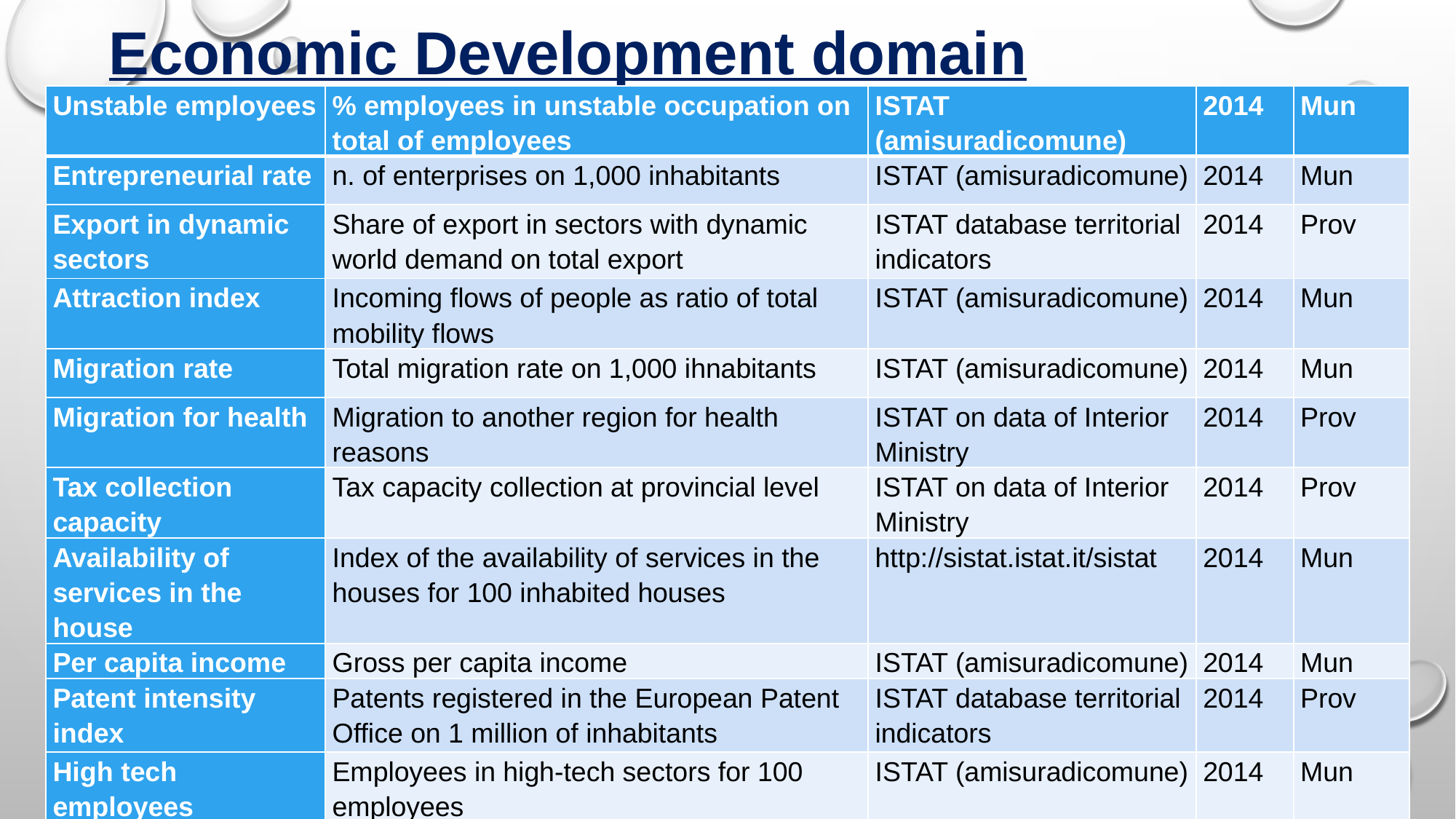

Economic Development domain
| Unstable employees | % employees in unstable occupation on total of employees | ISTAT (amisuradicomune) | 2014 | Mun |
| --- | --- | --- | --- | --- |
| Entrepreneurial rate | n. of enterprises on 1,000 inhabitants | ISTAT (amisuradicomune) | 2014 | Mun |
| Export in dynamic sectors | Share of export in sectors with dynamic world demand on total export | ISTAT database territorial indicators | 2014 | Prov |
| Attraction index | Incoming flows of people as ratio of total mobility flows | ISTAT (amisuradicomune) | 2014 | Mun |
| Migration rate | Total migration rate on 1,000 ihnabitants | ISTAT (amisuradicomune) | 2014 | Mun |
| Migration for health | Migration to another region for health reasons | ISTAT on data of Interior Ministry | 2014 | Prov |
| Tax collection capacity | Tax capacity collection at provincial level | ISTAT on data of Interior Ministry | 2014 | Prov |
| Availability of services in the house | Index of the availability of services in the houses for 100 inhabited houses | http://sistat.istat.it/sistat | 2014 | Mun |
| Per capita income | Gross per capita income | ISTAT (amisuradicomune) | 2014 | Mun |
| Patent intensity index | Patents registered in the European Patent Office on 1 million of inhabitants | ISTAT database territorial indicators | 2014 | Prov |
| High tech employees | Employees in high-tech sectors for 100 employees | ISTAT (amisuradicomune) | 2014 | Mun |
16